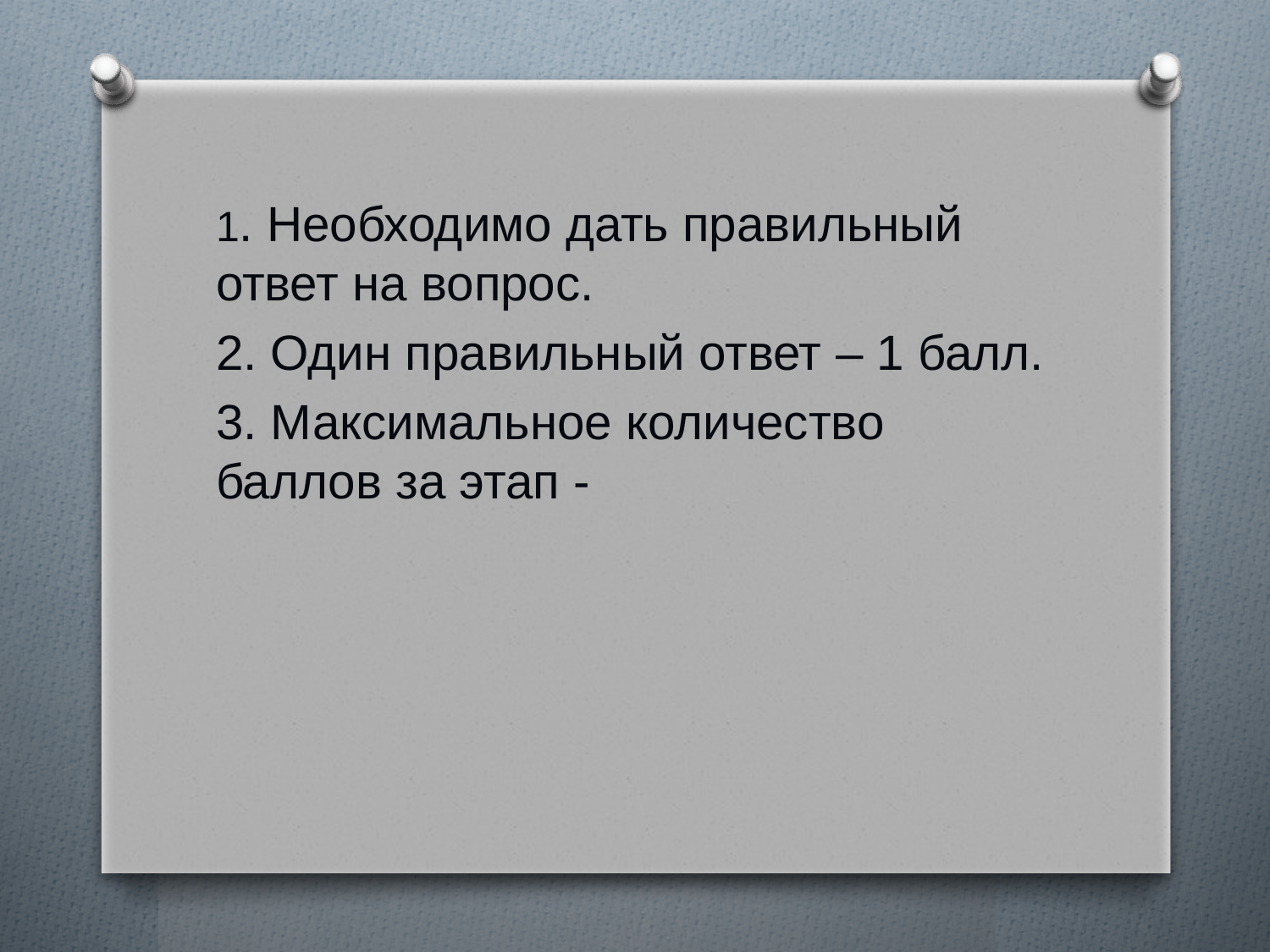

1. Необходимо дать правильный ответ на вопрос.
2. Один правильный ответ – 1 балл.
3. Максимальное количество баллов за этап -